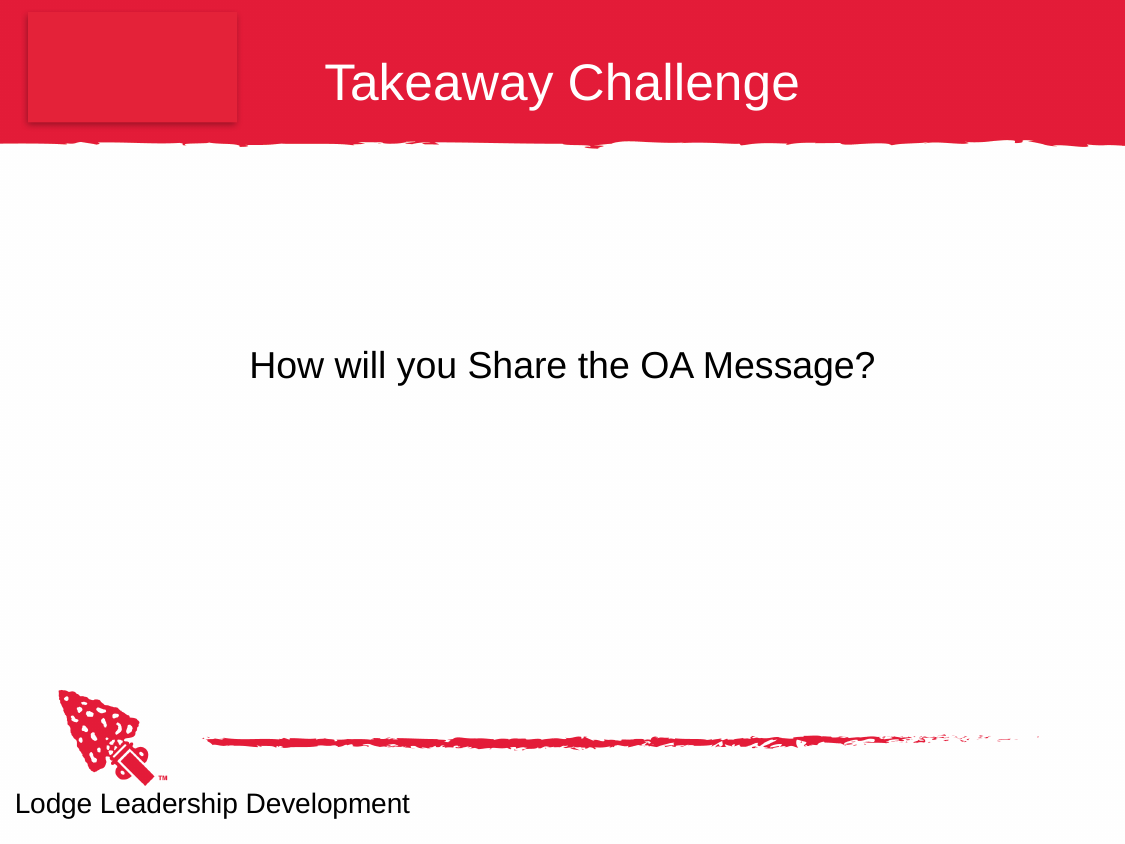

# Takeaway Challenge
How will you Share the OA Message?
Lodge Leadership Development